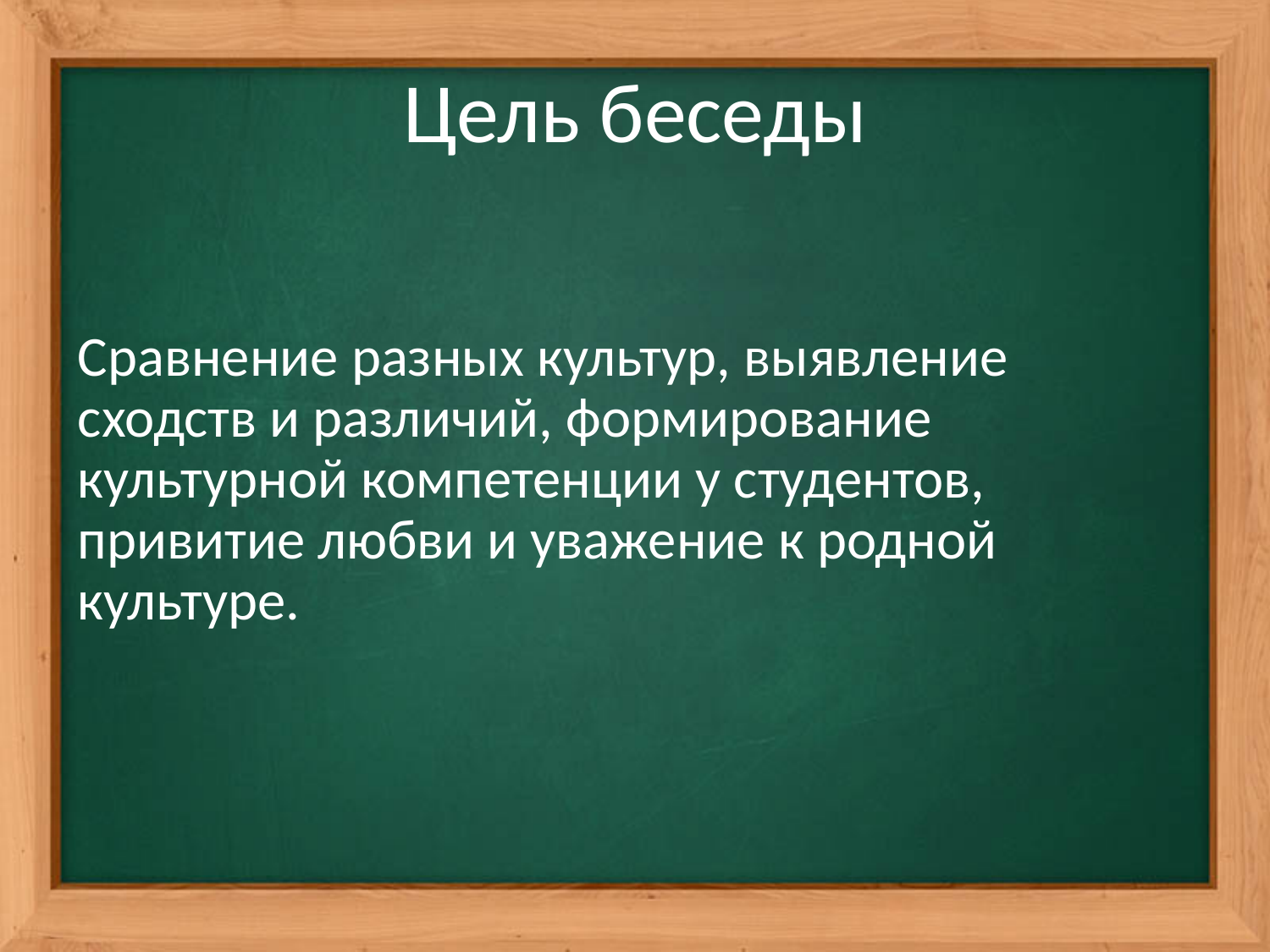

# Цель беседы

Сравнение разных культур, выявление сходств и различий, формирование культурной компетенции у студентов, привитие любви и уважение к родной культуре.